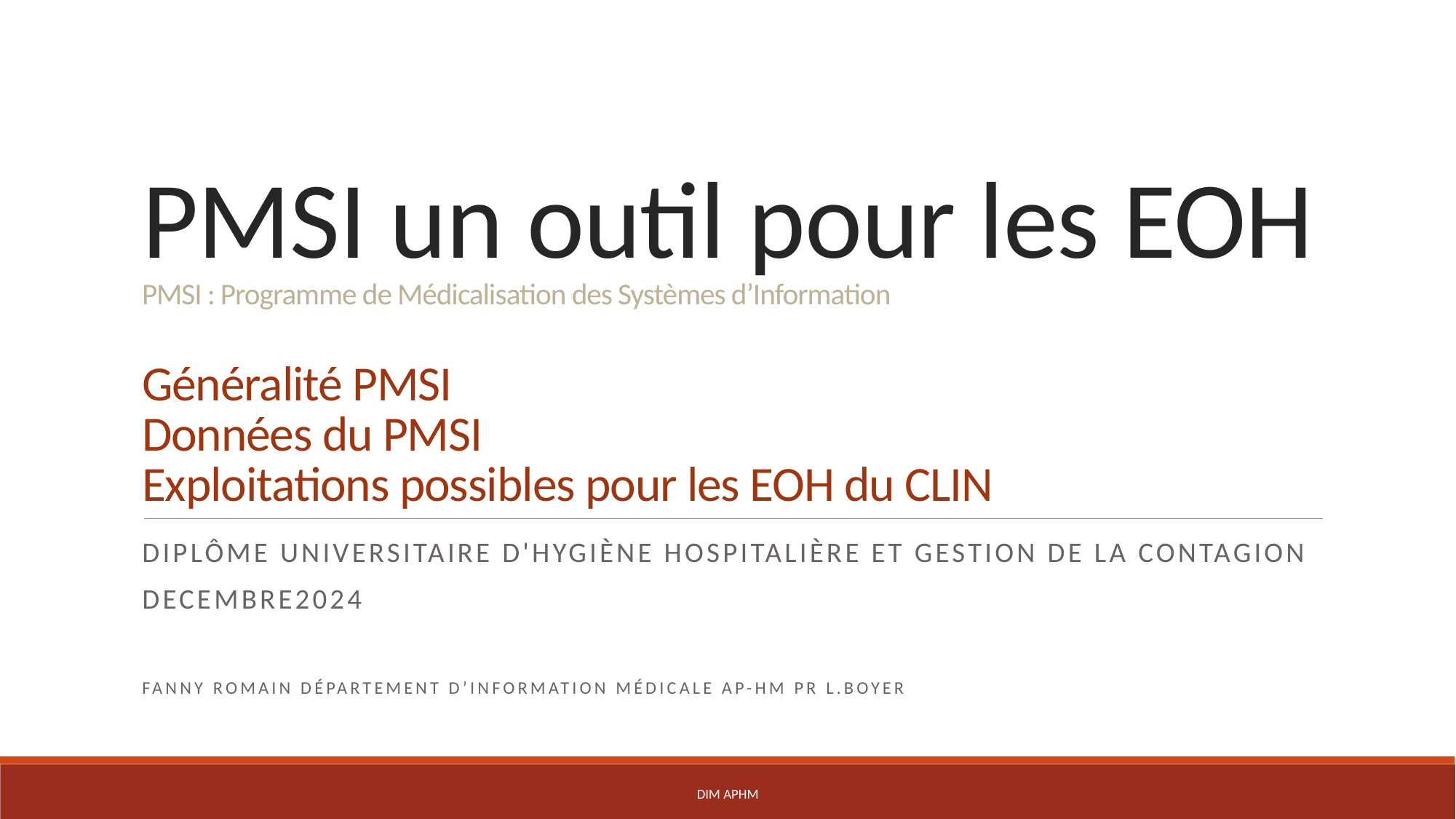

# PMSI un outil pour les EOH PMSI : Programme de Médicalisation des Systèmes d’Information Généralité PMSI Données du PMSI Exploitations possibles pour les EOH du CLIN
Diplôme Universitaire d'Hygiène Hospitalière et Gestion de la Contagion
Decembre2024

Fanny Romain Département d’Information Médicale AP-HM Pr L.Boyer

Dim APHM